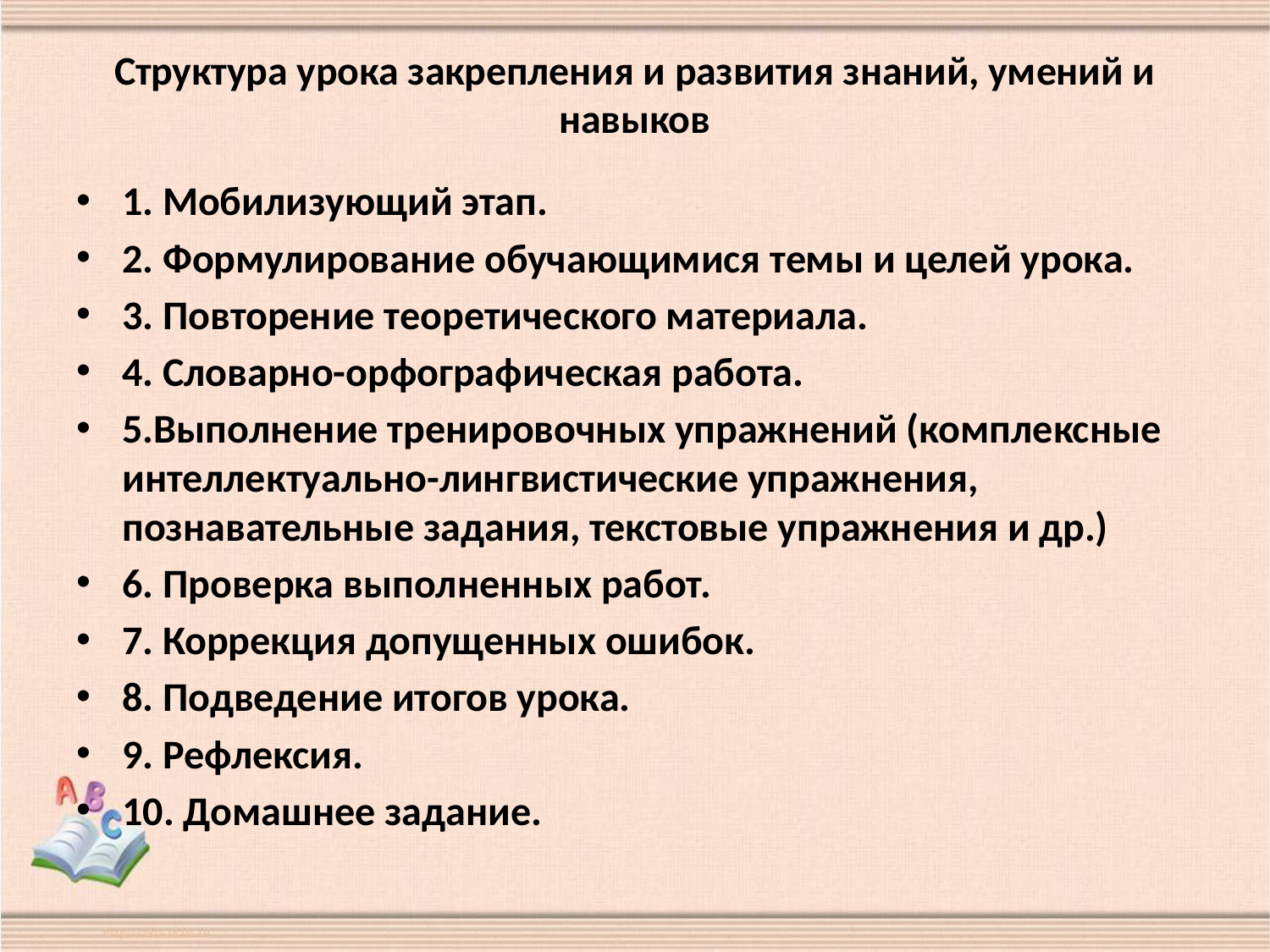

# Структура урока закрепления и развития знаний, умений и навыков
1. Мобилизующий этап.
2. Формулирование обучающимися темы и целей урока.
3. Повторение теоретического материала.
4. Словарно-орфографическая работа.
5.Выполнение тренировочных упражнений (комплексные интеллектуально-лингвистические упражнения, познавательные задания, текстовые упражнения и др.)
6. Проверка выполненных работ.
7. Коррекция допущенных ошибок.
8. Подведение итогов урока.
9. Рефлексия.
10. Домашнее задание.